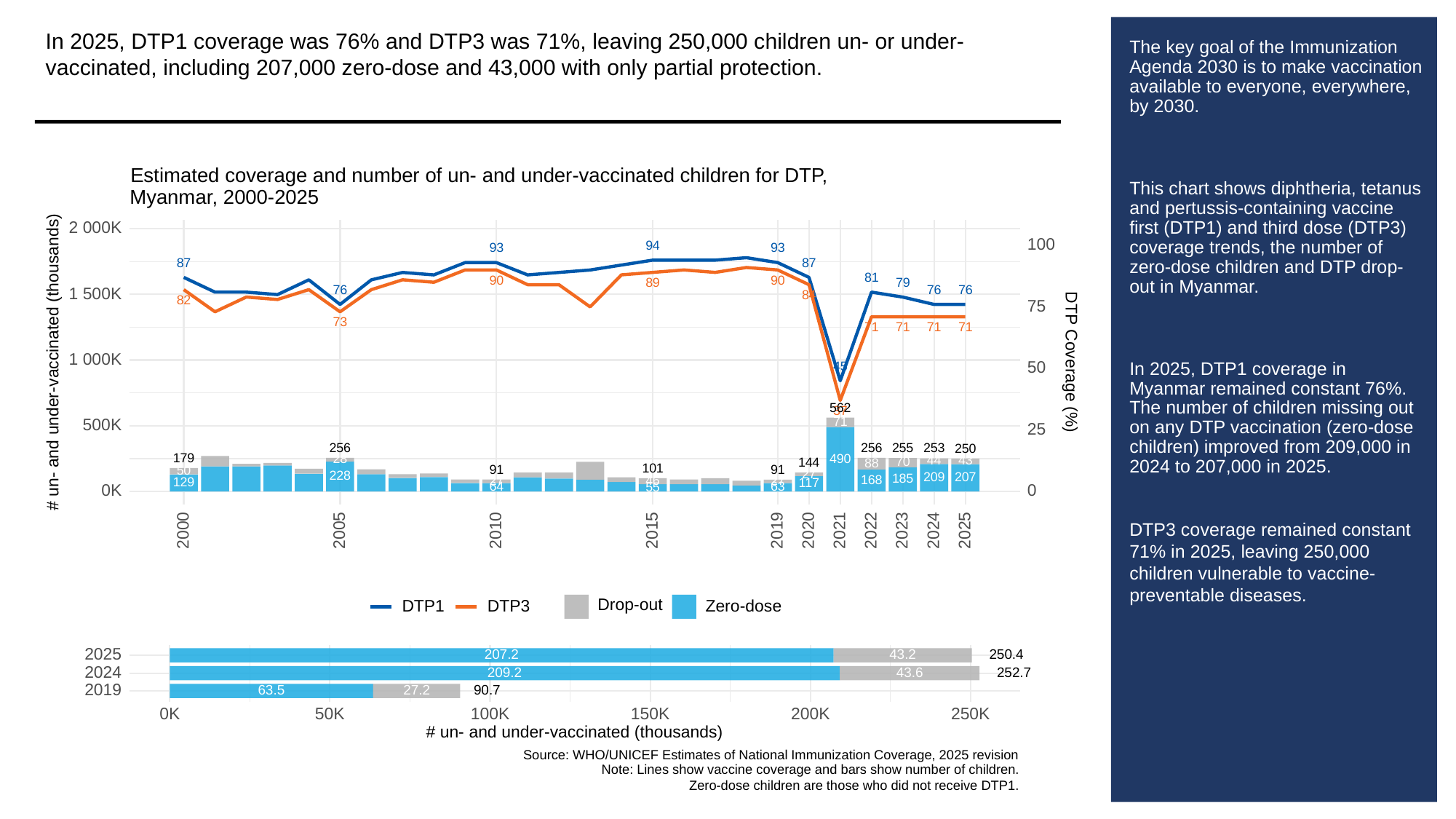

In 2025, DTP1 coverage was 76% and DTP3 was 71%, leaving 250,000 children un- or under-vaccinated, including 207,000 zero-dose and 43,000 with only partial protection.
# The key goal of the Immunization Agenda 2030 is to make vaccination available to everyone, everywhere, by 2030.

This chart shows diphtheria, tetanus and pertussis-containing vaccine first (DTP1) and third dose (DTP3) coverage trends, the number of zero-dose children and DTP drop-out in Myanmar.

In 2025, DTP1 coverage in Myanmar remained constant 76%. The number of children missing out on any DTP vaccination (zero-dose children) improved from 209,000 in 2024 to 207,000 in 2025.

DTP3 coverage remained constant 71% in 2025, leaving 250,000 children vulnerable to vaccine-preventable diseases.

Estimated coverage and number of un- and under-vaccinated children for DTP,
Myanmar, 2000-2025

2 000K

100
94
93
93

87
87

81
90
90
79
89
76
76
76
1 500K
84

82
75
73
71
71
71
71

1 000K
# un- and under-vaccinated (thousands)
DTP Coverage (%)

45
50

562
37

71
500K
25

256
256
255
253
250
179
490
28

44
43
70

144
88

101

91
91

50

27
228

209
207

185
168

46
27
27

129

117

64
63

55

0K
0

2023
2000
2005
2010
2015
2019
2020
2021
2022
2024
2025

Drop-out
DTP3
Zero-dose
DTP1

2025
43.2
207.2
250.4

2024
43.6
209.2
252.7

2019
63.5
90.7
27.2

0K
50K
100K
150K
200K
250K
# un- and under-vaccinated (thousands)
Source: WHO/UNICEF Estimates of National Immunization Coverage, 2025 revision
Note: Lines show vaccine coverage and bars show number of children.
Zero-dose children are those who did not receive DTP1.